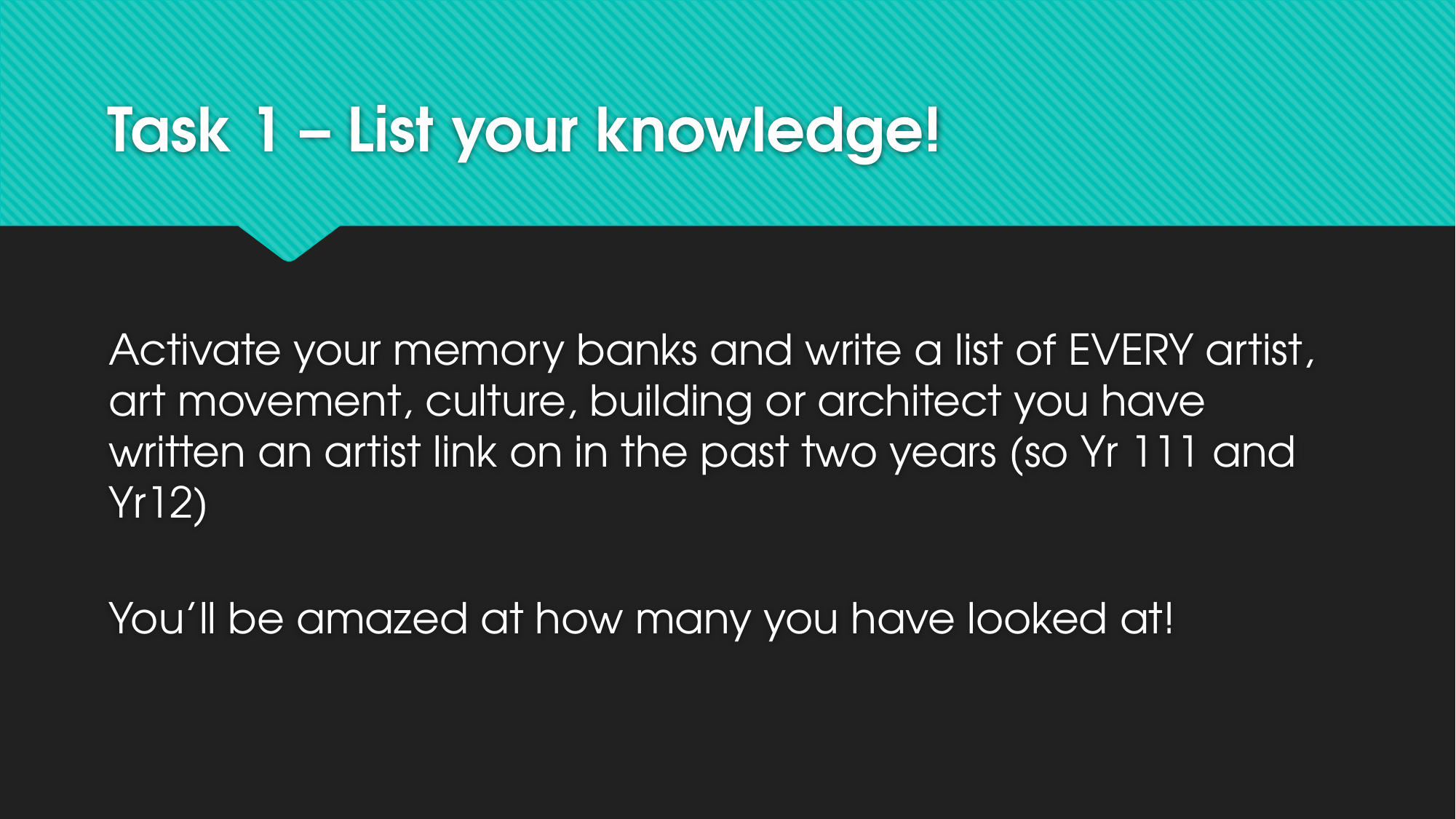

# Task 1 – List your knowledge!
Activate your memory banks and write a list of EVERY artist, art movement, culture, building or architect you have written an artist link on in the past two years (so Yr 111 and Yr12)

You’ll be amazed at how many you have looked at!